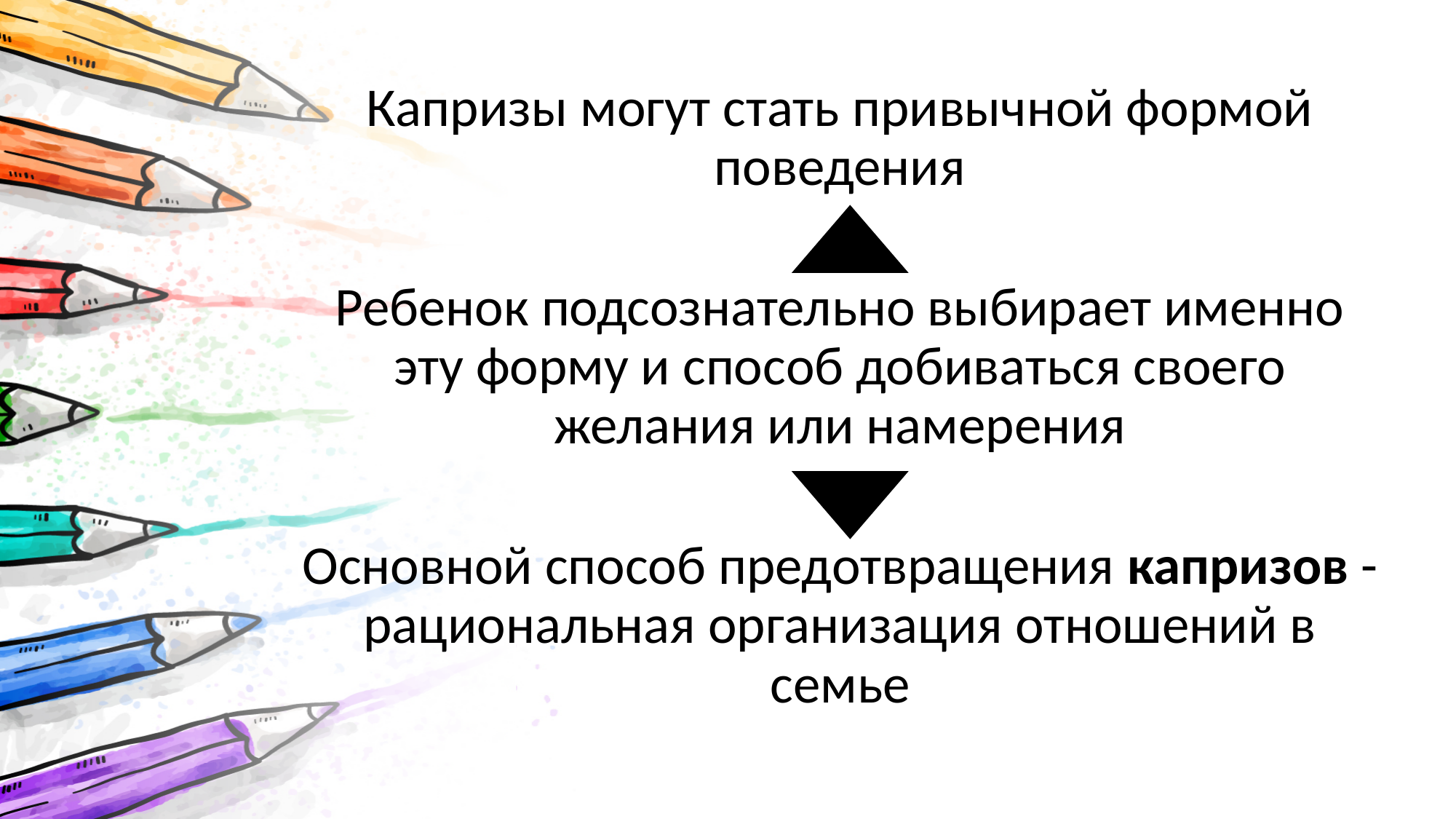

Капризы могут стать привычной формой поведения

Ребенок подсознательно выбирает именно эту форму и способ добиваться своего желания или намерения

Основной способ предотвращения капризов - рациональная организация отношений в семье